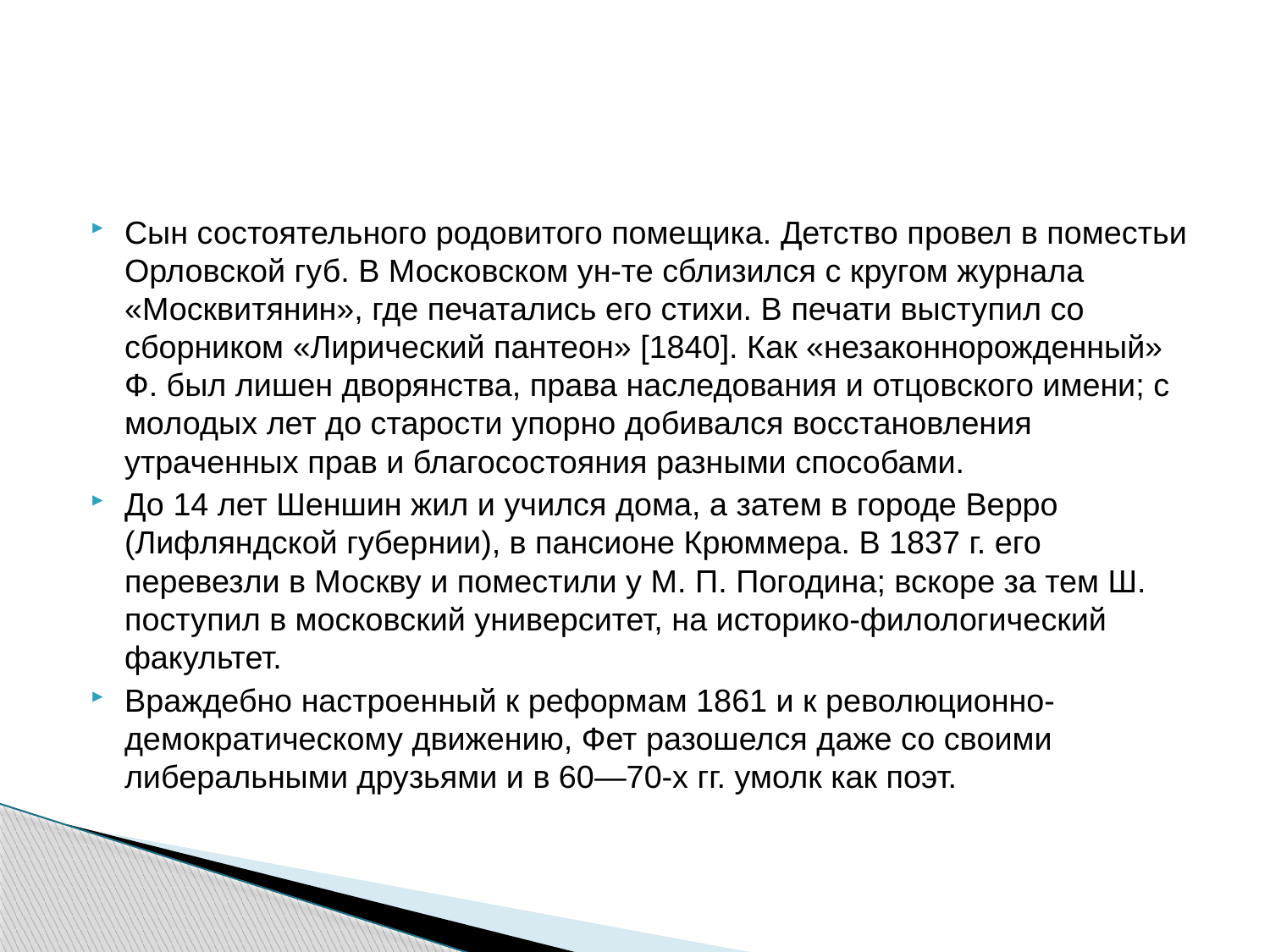

#
Сын состоятельного родовитого помещика. Детство провел в поместьи Орловской губ. В Московском ун-те сблизился с кругом журнала «Москвитянин», где печатались его стихи. В печати выступил со сборником «Лирический пантеон» [1840]. Как «незаконнорожденный» Ф. был лишен дворянства, права наследования и отцовского имени; с молодых лет до старости упорно добивался восстановления утраченных прав и благосостояния разными способами.
До 14 лет Шеншин жил и учился дома, а затем в городе Верро (Лифляндской губернии), в пансионе Крюммера. В 1837 г. его перевезли в Москву и поместили у М. П. Погодина; вскоре за тем Ш. поступил в московский университет, на историко-филологический факультет.
Враждебно настроенный к реформам 1861 и к революционно-демократическому движению, Фет разошелся даже со своими либеральными друзьями и в 60—70-х гг. умолк как поэт.